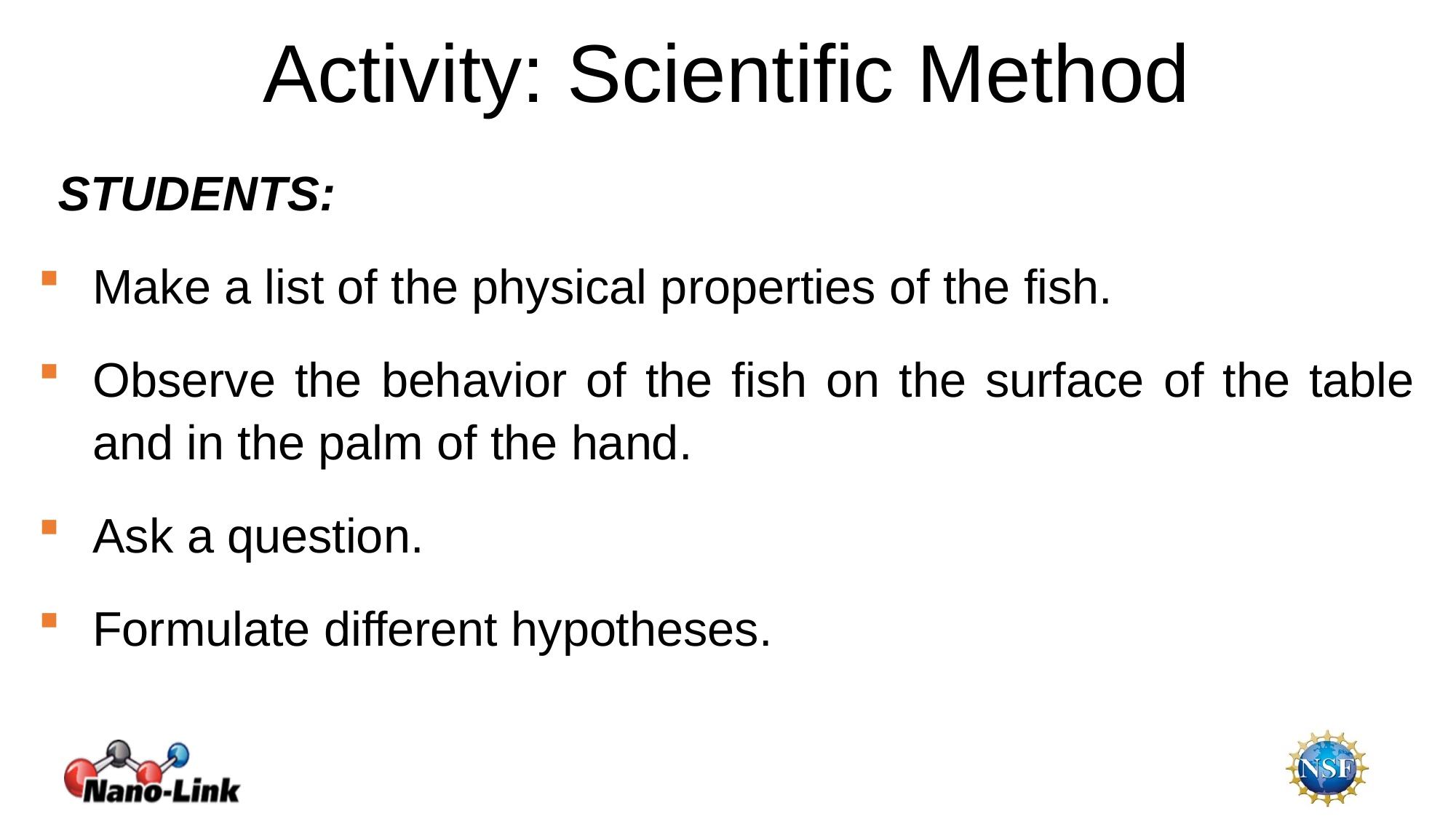

Activity: Scientific Method
STUDENTS:

Make a list of the physical properties of the fish.

Observe the behavior of the fish on the surface of the table and in the palm of the hand.

Ask a question.

Formulate different hypotheses.